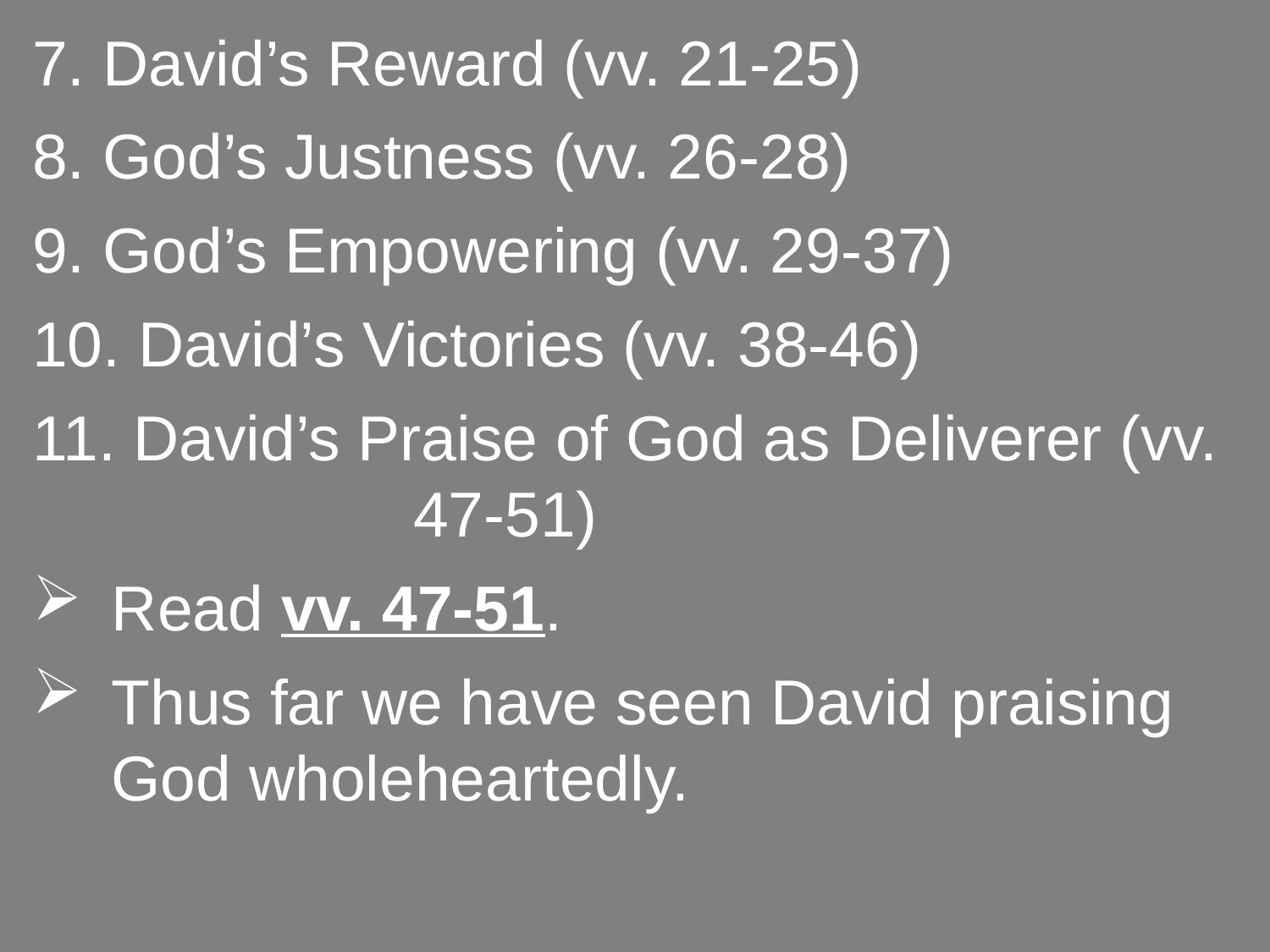

7. David’s Reward (vv. 21-25)
8. God’s Justness (vv. 26-28)
9. God’s Empowering (vv. 29-37)
10. David’s Victories (vv. 38-46)
11. David’s Praise of God as Deliverer (vv. 			47-51)
Read vv. 47-51.
Thus far we have seen David praising God wholeheartedly.